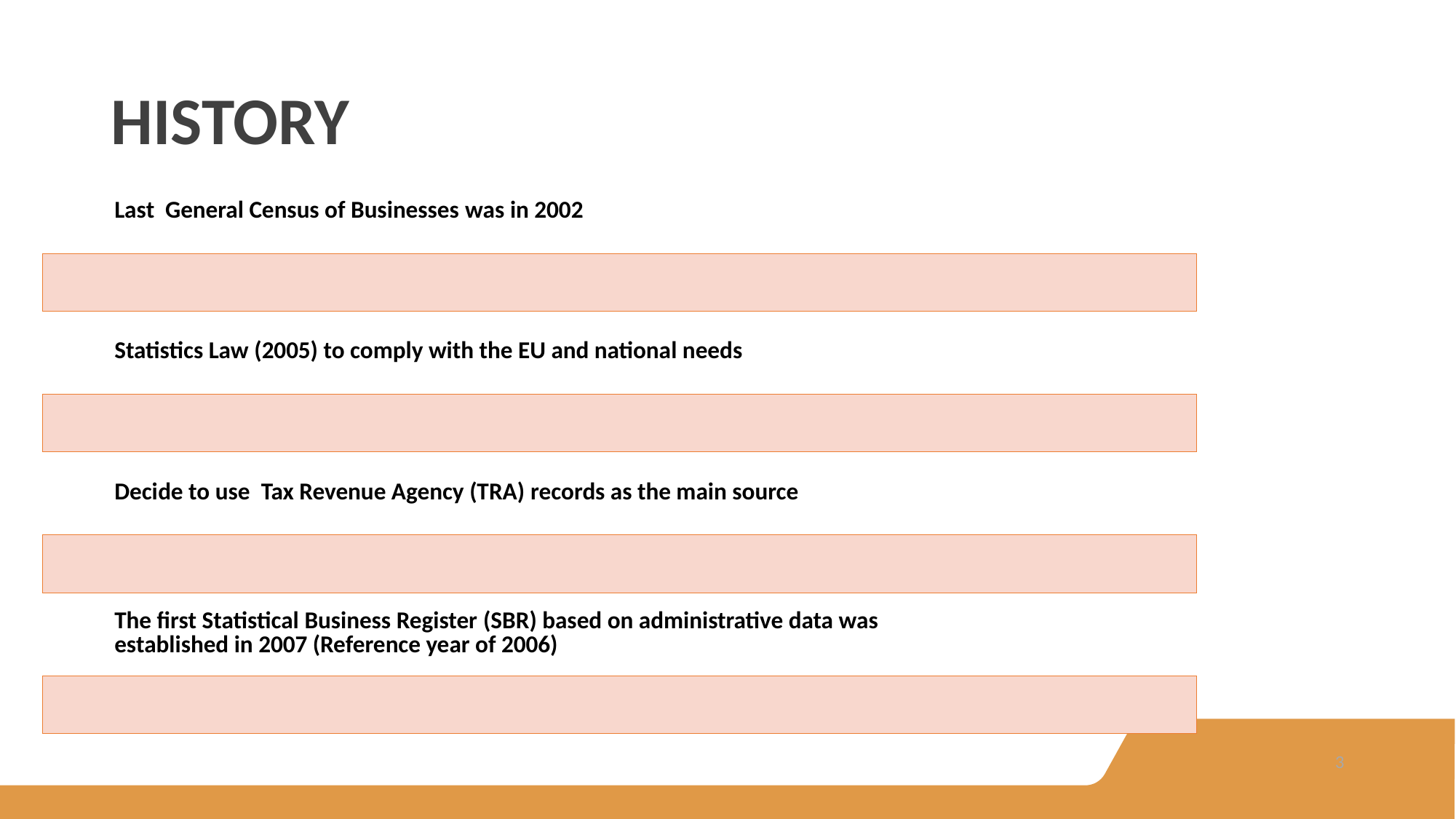

# HISTORY
Statistics Law (2005) to comply with the EU and national needs
Decide to use  Tax Revenue Agency (TRA) records as the main source
The first Statistical Business Register (SBR) based on administrative data was established in 2007 (Reference year of 2006)
Last  General Census of Businesses was in 2002
3